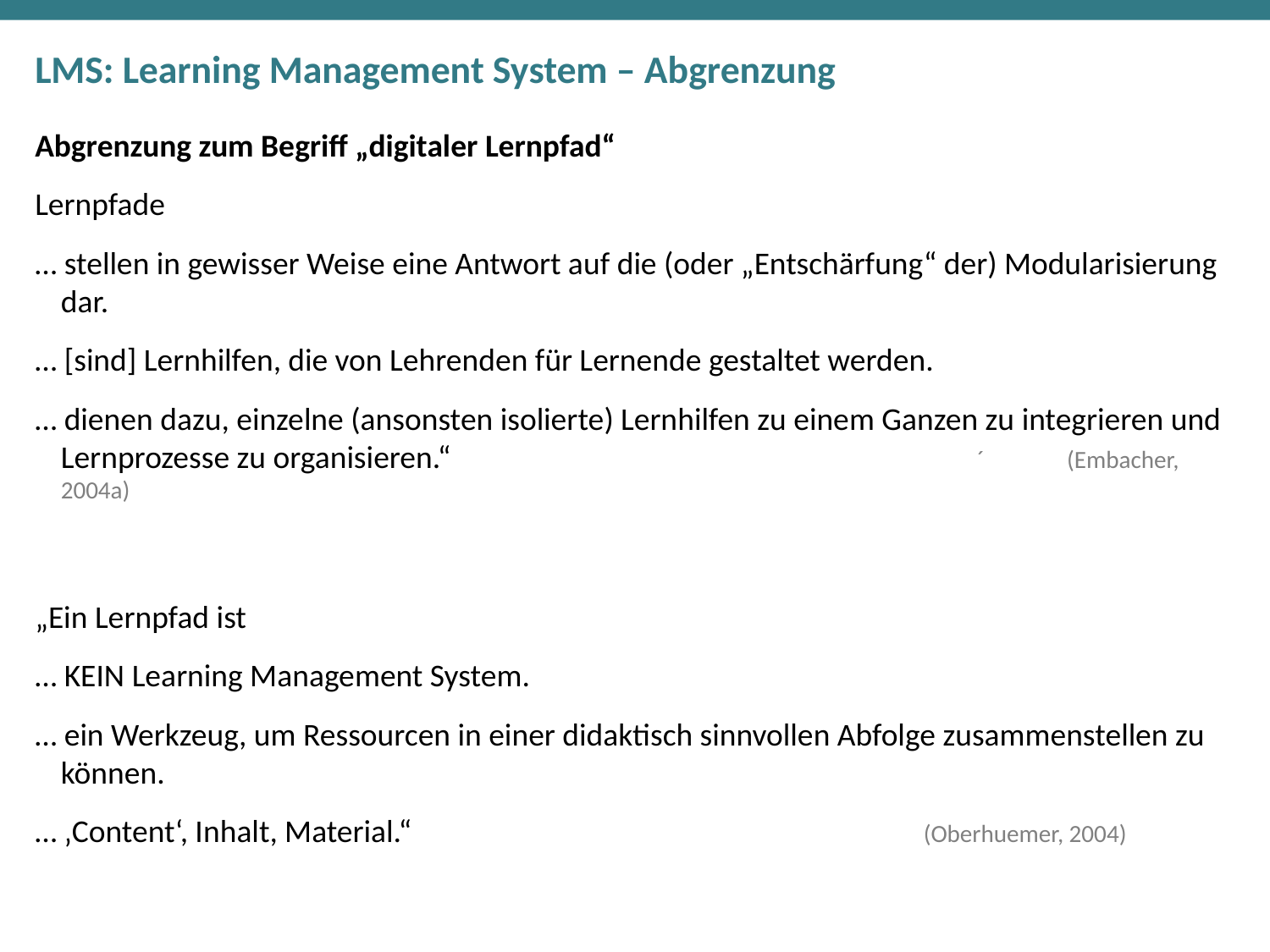

# LMS: Learning Management System – Abgrenzung
Abgrenzung zum Begriff „digitaler Lernpfad“
Lernpfade
… stellen in gewisser Weise eine Antwort auf die (oder „Entschärfung“ der) Modularisierung dar.
… [sind] Lernhilfen, die von Lehrenden für Lernende gestaltet werden.
… dienen dazu, einzelne (ansonsten isolierte) Lernhilfen zu einem Ganzen zu integrieren und Lernprozesse zu organisieren.“ 				     ´               (Embacher, 2004a)

„Ein Lernpfad ist
… KEIN Learning Management System.
… ein Werkzeug, um Ressourcen in einer didaktisch sinnvollen Abfolge zusammenstellen zu können.
… ‚Content‘, Inhalt, Material.“  				              (Oberhuemer, 2004)